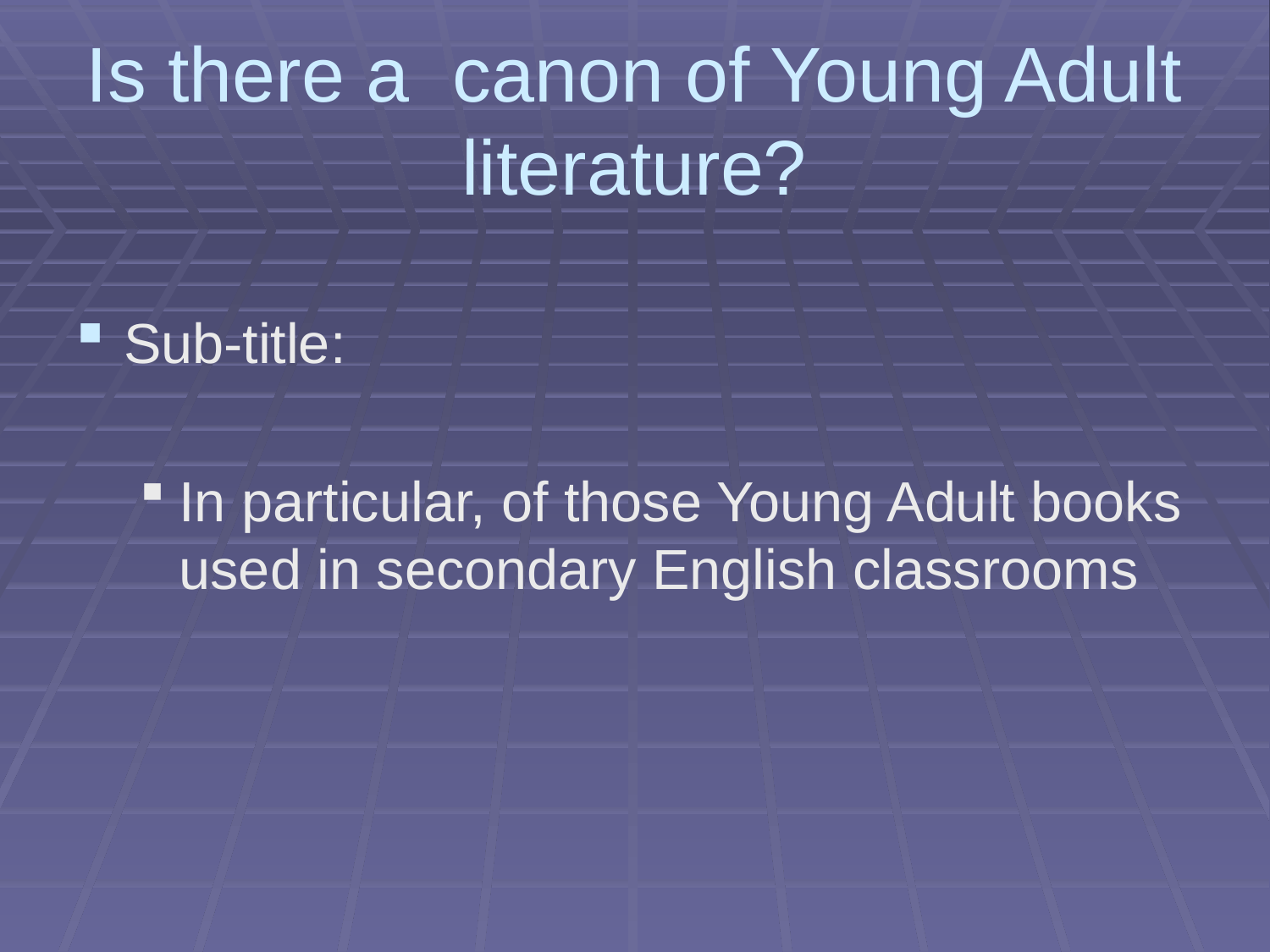

# Is there a  canon of Young Adult literature?

Sub-title:

In particular, of those Young Adult books used in secondary English classrooms